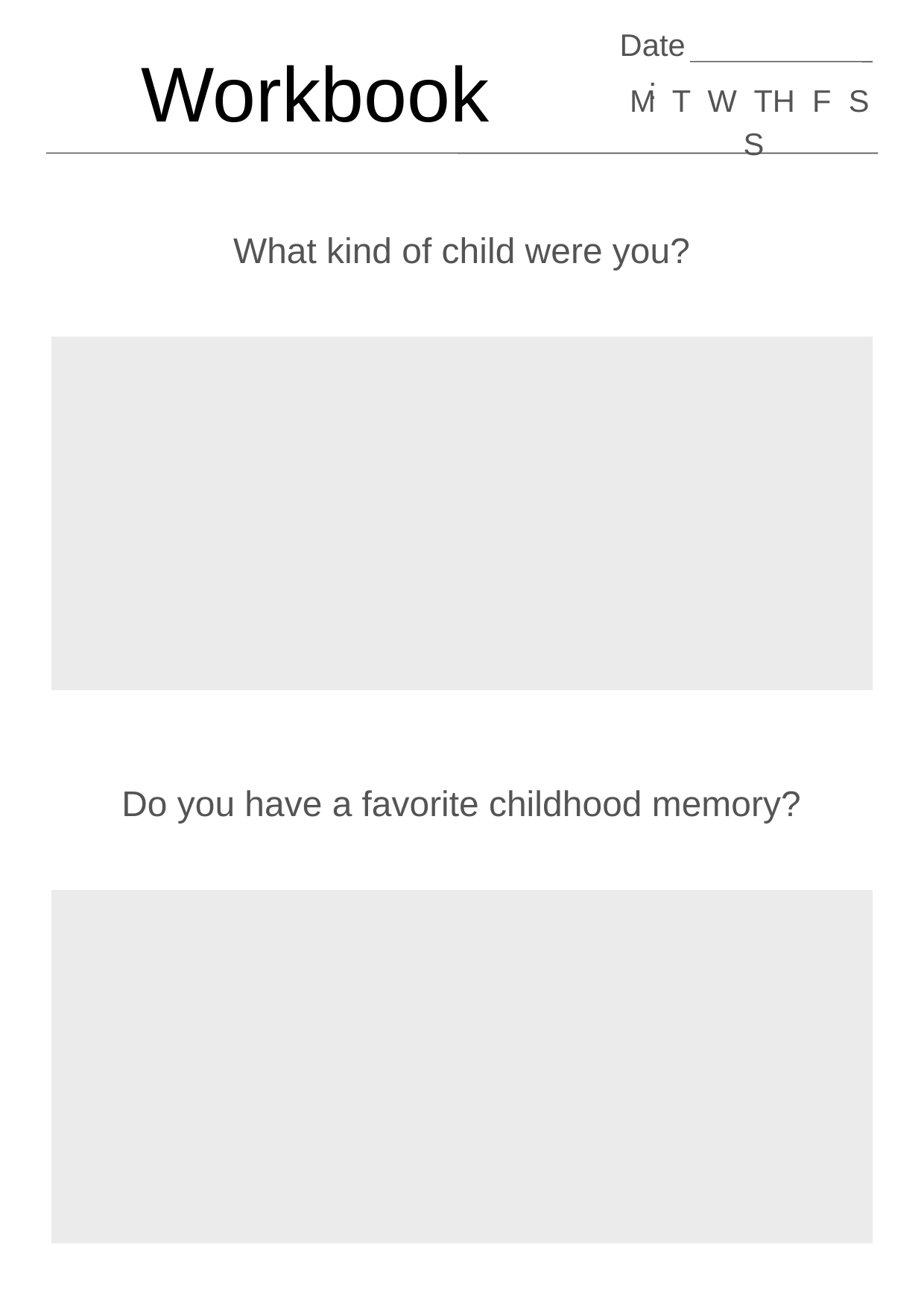

Date:
Workbook

M  T  W  TH  F  S  S

What kind of child were you?

Do you have a favorite childhood memory?